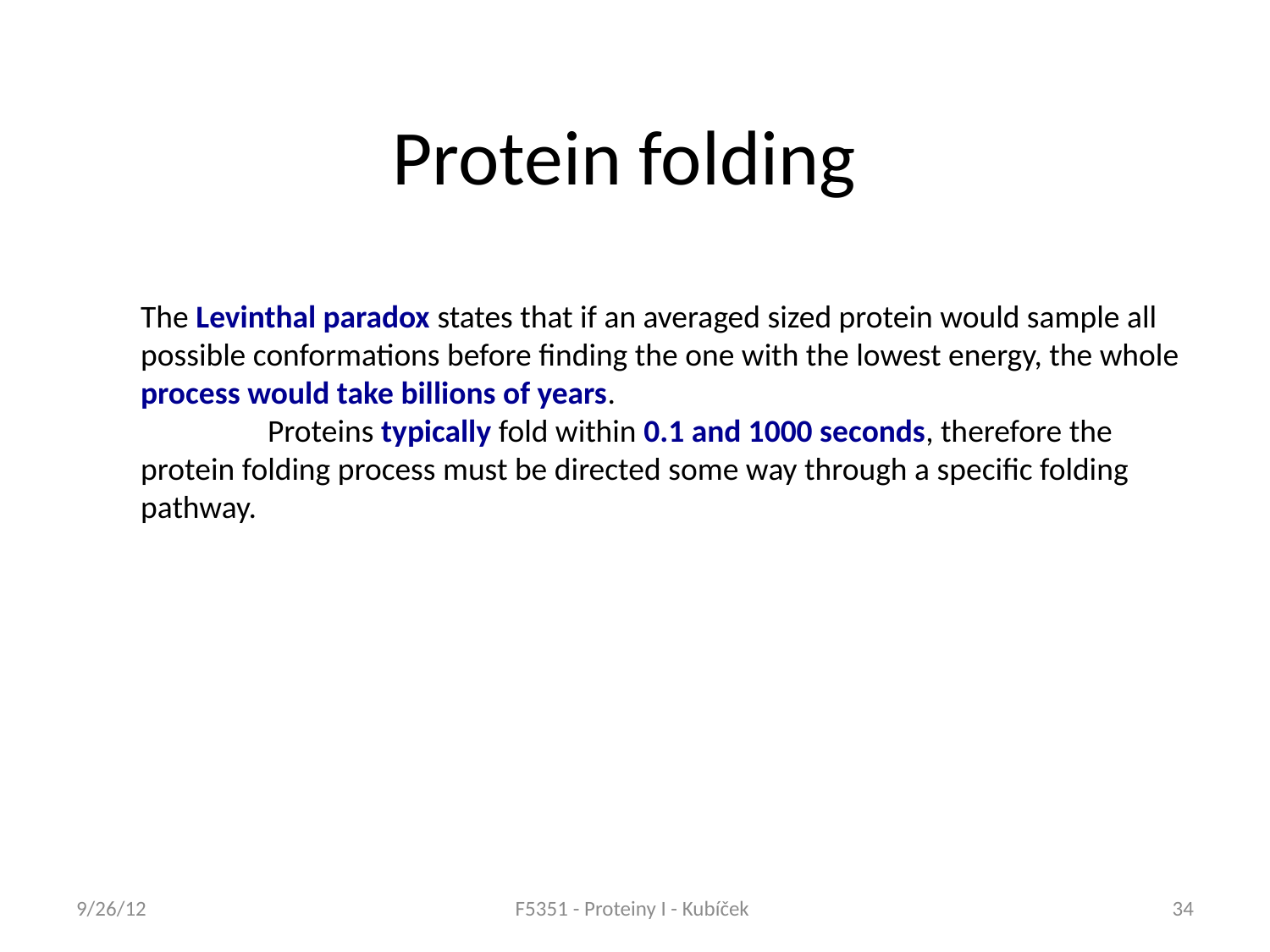

Protein folding
The Levinthal paradox states that if an averaged sized protein would sample all possible conformations before finding the one with the lowest energy, the whole process would take billions of years.
	Proteins typically fold within 0.1 and 1000 seconds, therefore the protein folding process must be directed some way through a specific folding pathway.
9/26/12
F5351 - Proteiny I - Kubíček
34